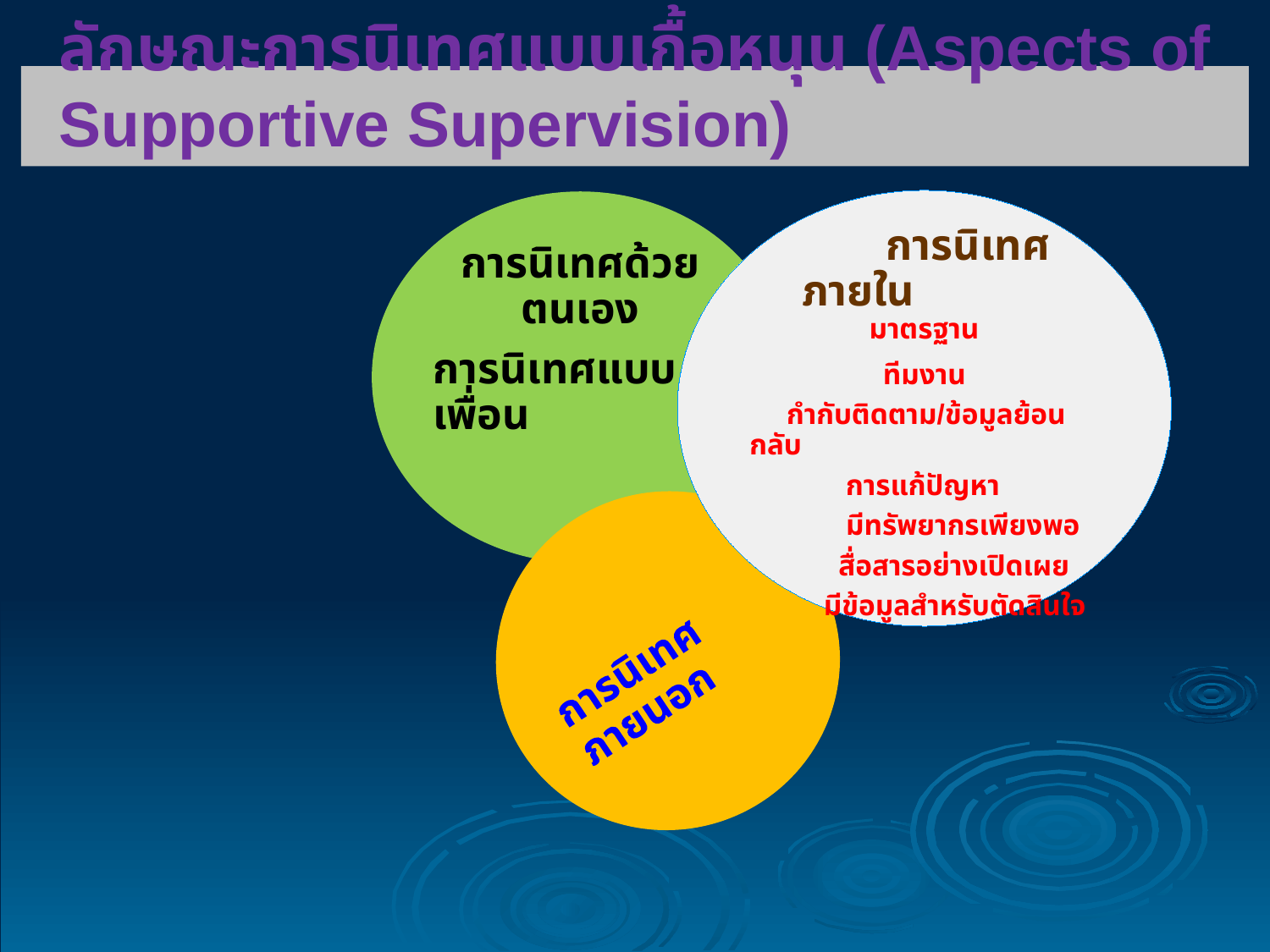

# ลักษณะการนิเทศแบบเกื้อหนุน (Aspects of Supportive Supervision)
การนิเทศด้วยตนเอง
การนิเทศแบบเพื่อน
การนิเทศภายนอก
        การนิเทศภายใน             มาตรฐาน
                  ทีมงาน
     กำกับติดตาม/ข้อมูลย้อนกลับ
             การแก้ปัญหา
             มีทรัพยากรเพียงพอ
            สื่อสารอย่างเปิดเผย
          มีข้อมูลสำหรับตัดสินใจ